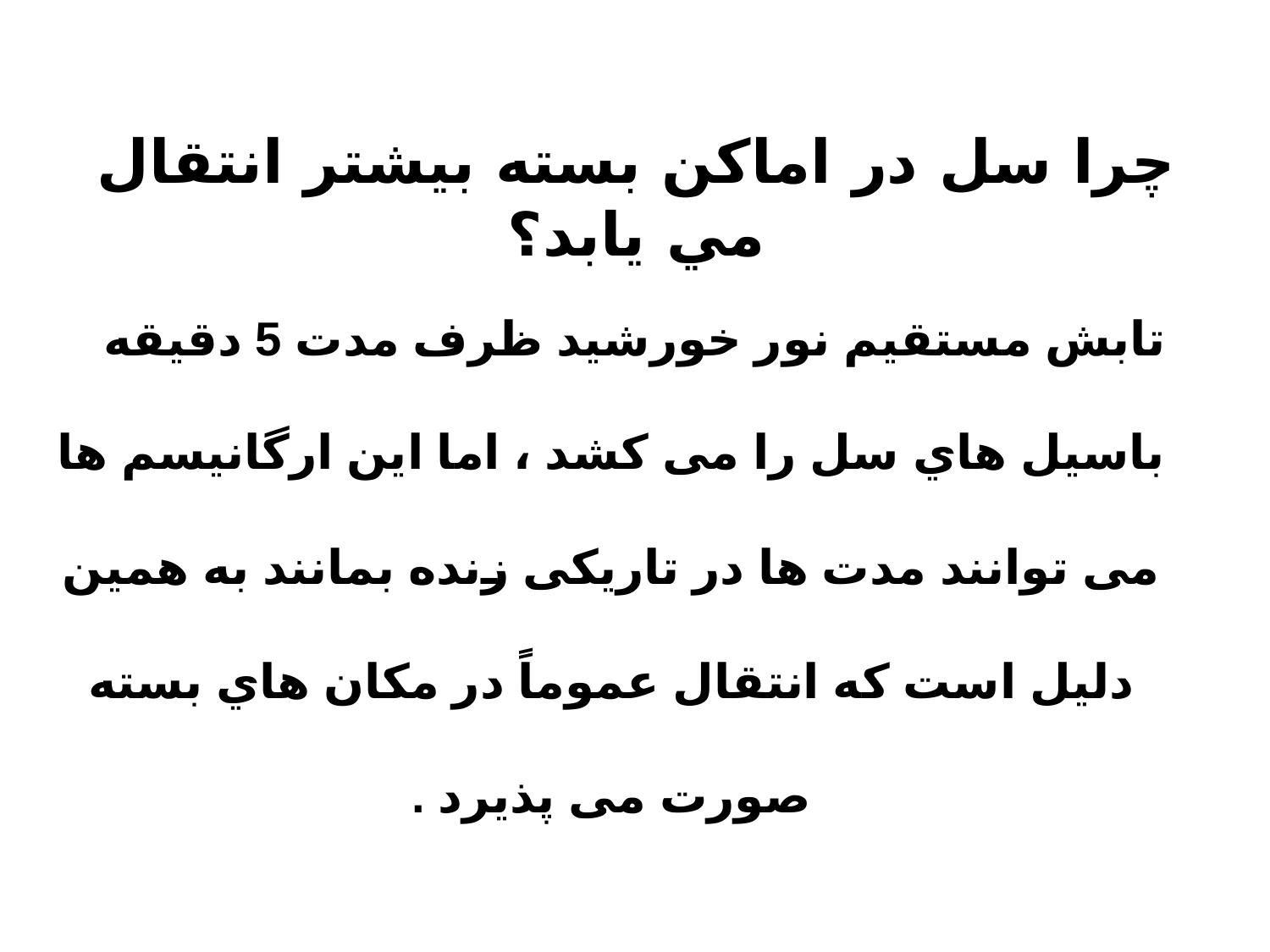

# چرا سل در اماكن بسته بيشتر انتقال مي يابد؟
تابش مستقیم نور خورشید ظرف مدت 5 دقیقه باسیل هاي سل را می کشد ، اما این ارگانیسم ها می توانند مدت ها در تاریکی زنده بمانند به همین دلیل است که انتقال عموماً در مکان هاي بسته صورت می پذیرد .